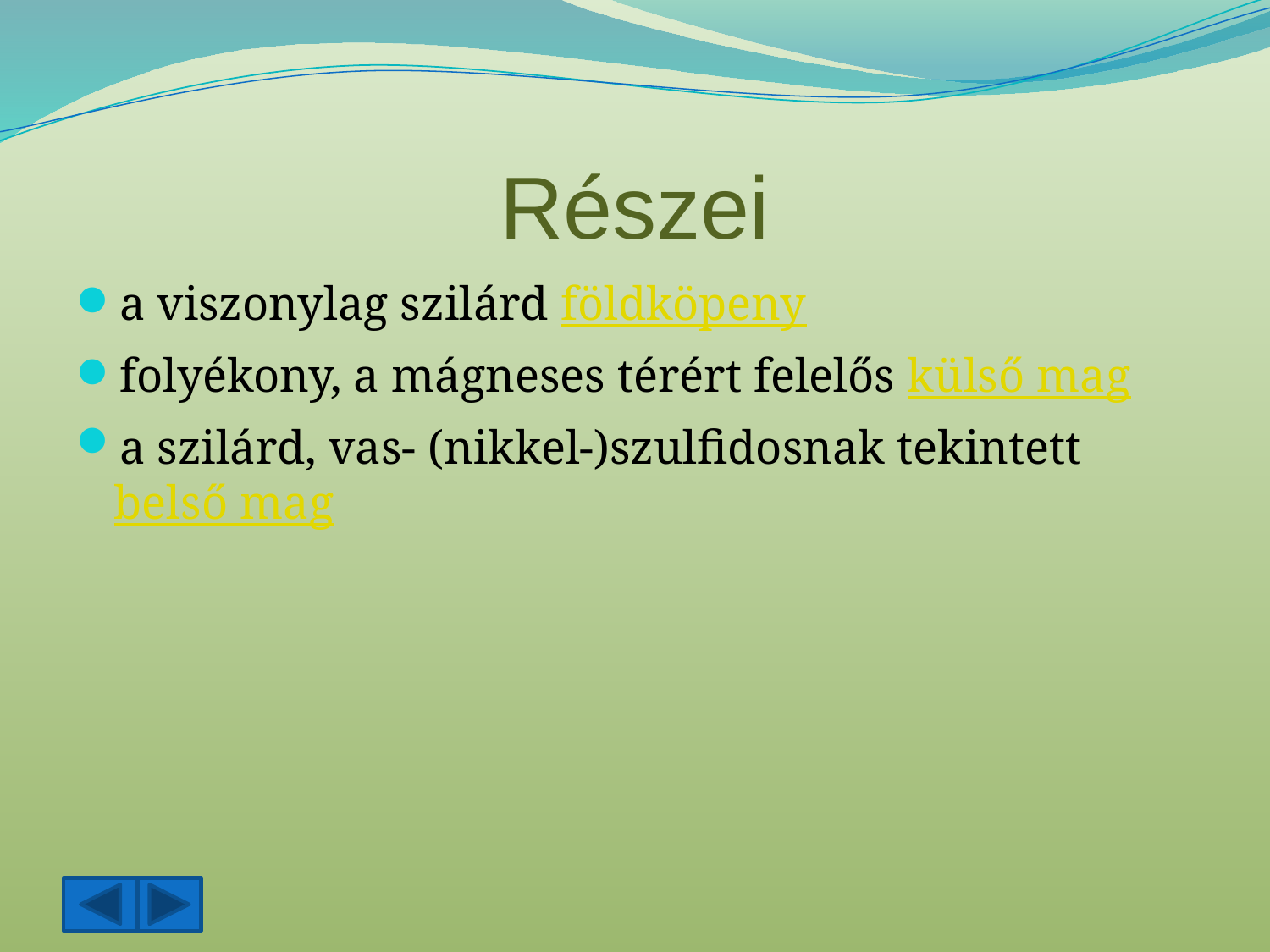

# Részei
a viszonylag szilárd földköpeny
folyékony, a mágneses térért felelős külső mag
a szilárd, vas- (nikkel-)szulfidosnak tekintett belső mag